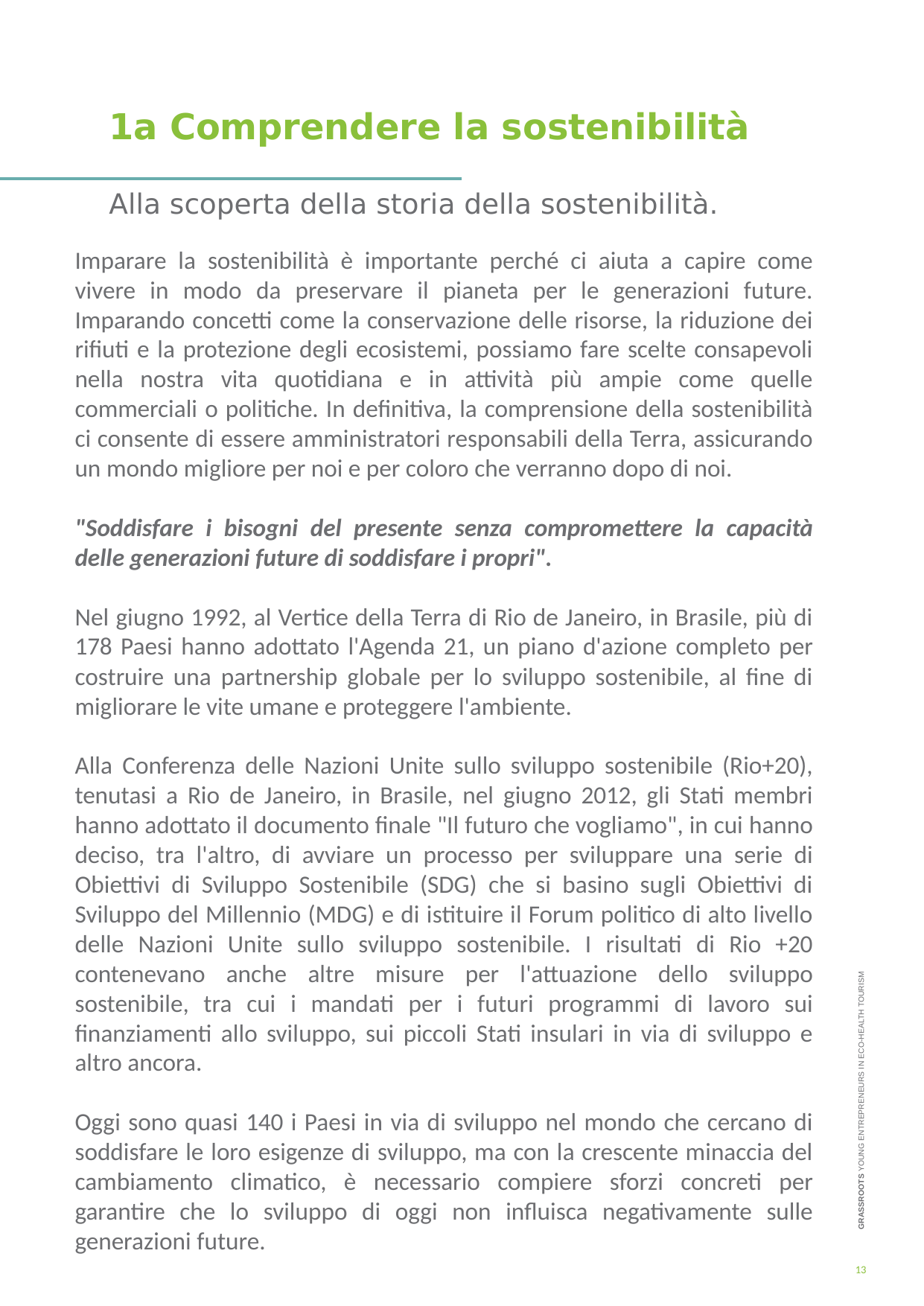

1a Comprendere la sostenibilità
Alla scoperta della storia della sostenibilità.
Imparare la sostenibilità è importante perché ci aiuta a capire come vivere in modo da preservare il pianeta per le generazioni future. Imparando concetti come la conservazione delle risorse, la riduzione dei rifiuti e la protezione degli ecosistemi, possiamo fare scelte consapevoli nella nostra vita quotidiana e in attività più ampie come quelle commerciali o politiche. In definitiva, la comprensione della sostenibilità ci consente di essere amministratori responsabili della Terra, assicurando un mondo migliore per noi e per coloro che verranno dopo di noi.

"Soddisfare i bisogni del presente senza compromettere la capacità delle generazioni future di soddisfare i propri".

Nel giugno 1992, al Vertice della Terra di Rio de Janeiro, in Brasile, più di 178 Paesi hanno adottato l'Agenda 21, un piano d'azione completo per costruire una partnership globale per lo sviluppo sostenibile, al fine di migliorare le vite umane e proteggere l'ambiente.

Alla Conferenza delle Nazioni Unite sullo sviluppo sostenibile (Rio+20), tenutasi a Rio de Janeiro, in Brasile, nel giugno 2012, gli Stati membri hanno adottato il documento finale "Il futuro che vogliamo", in cui hanno deciso, tra l'altro, di avviare un processo per sviluppare una serie di Obiettivi di Sviluppo Sostenibile (SDG) che si basino sugli Obiettivi di Sviluppo del Millennio (MDG) e di istituire il Forum politico di alto livello delle Nazioni Unite sullo sviluppo sostenibile. I risultati di Rio +20 contenevano anche altre misure per l'attuazione dello sviluppo sostenibile, tra cui i mandati per i futuri programmi di lavoro sui finanziamenti allo sviluppo, sui piccoli Stati insulari in via di sviluppo e altro ancora.

Oggi sono quasi 140 i Paesi in via di sviluppo nel mondo che cercano di soddisfare le loro esigenze di sviluppo, ma con la crescente minaccia del cambiamento climatico, è necessario compiere sforzi concreti per garantire che lo sviluppo di oggi non influisca negativamente sulle generazioni future.

13